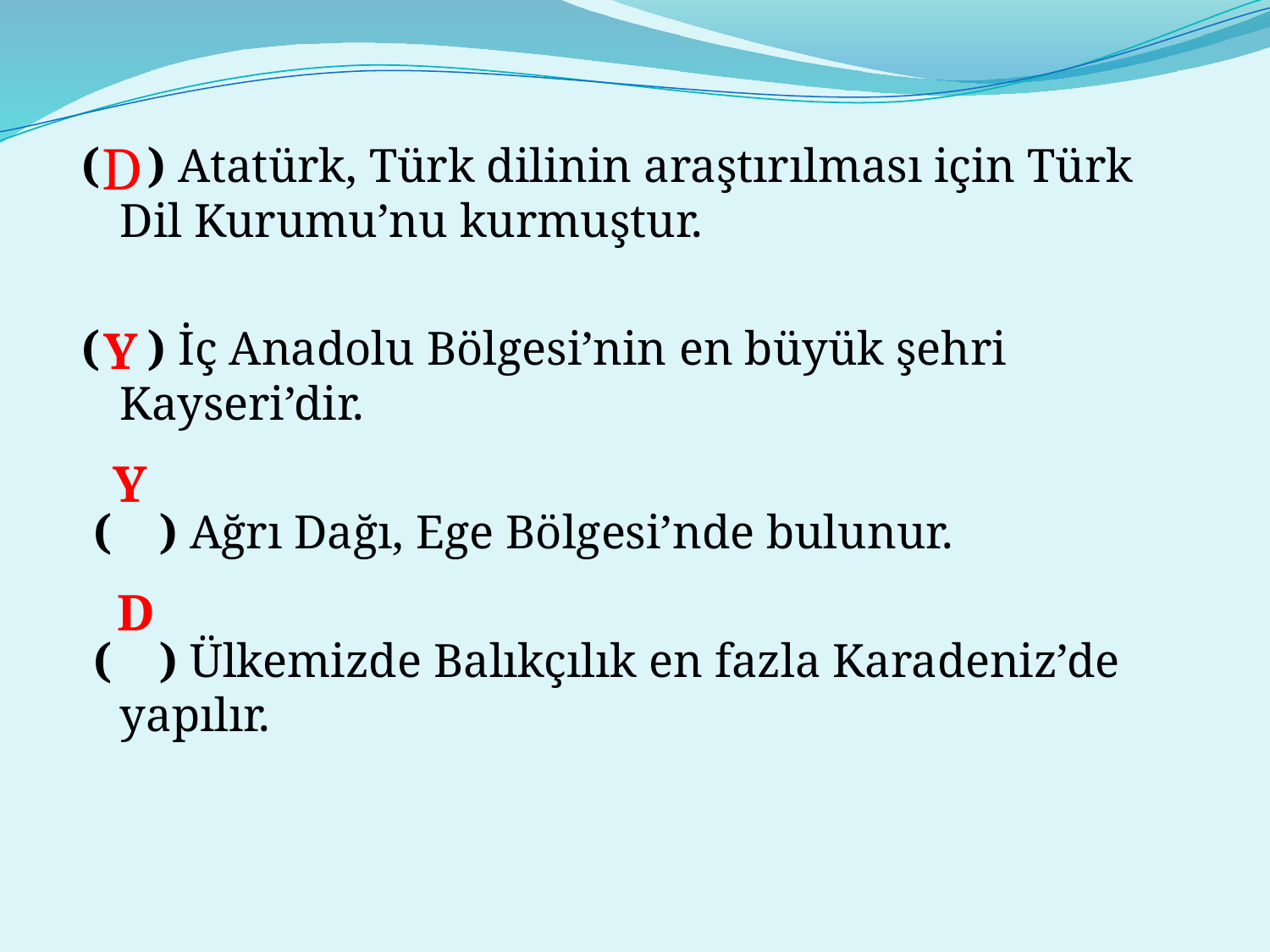

D
(    ) Atatürk, Türk dilinin araştırılması için Türk Dil Kurumu’nu kurmuştur.

(    ) İç Anadolu Bölgesi’nin en büyük şehri Kayseri’dir.

 (    ) Ağrı Dağı, Ege Bölgesi’nde bulunur.

 (    ) Ülkemizde Balıkçılık en fazla Karadeniz’de yapılır.

Y
Y
D